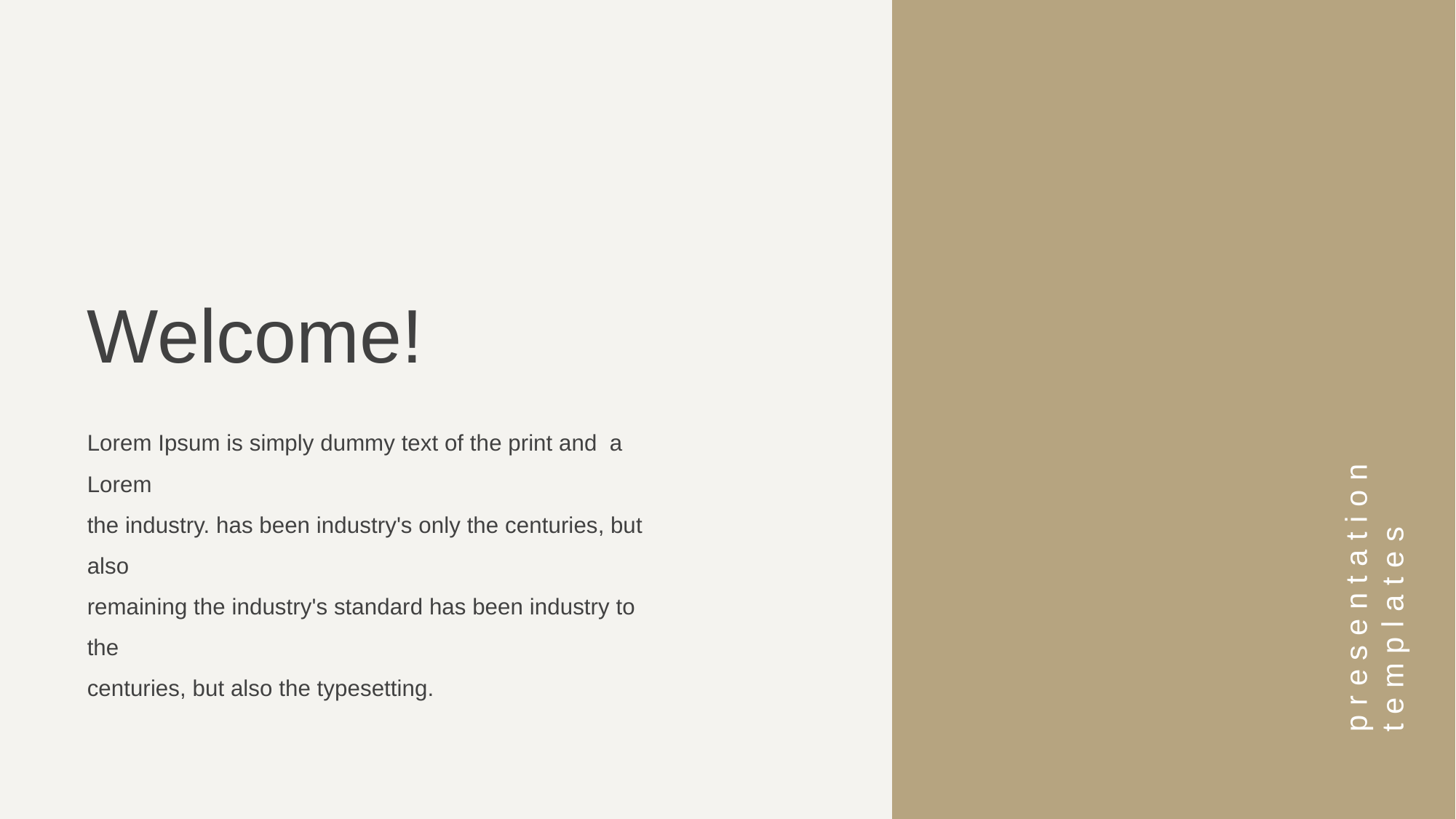

Welcome!
Lorem Ipsum is simply dummy text of the print and  a Lorem
the industry. has been industry's only the centuries, but also
remaining the industry's standard has been industry to the
centuries, but also the typesetting.
presentation templates